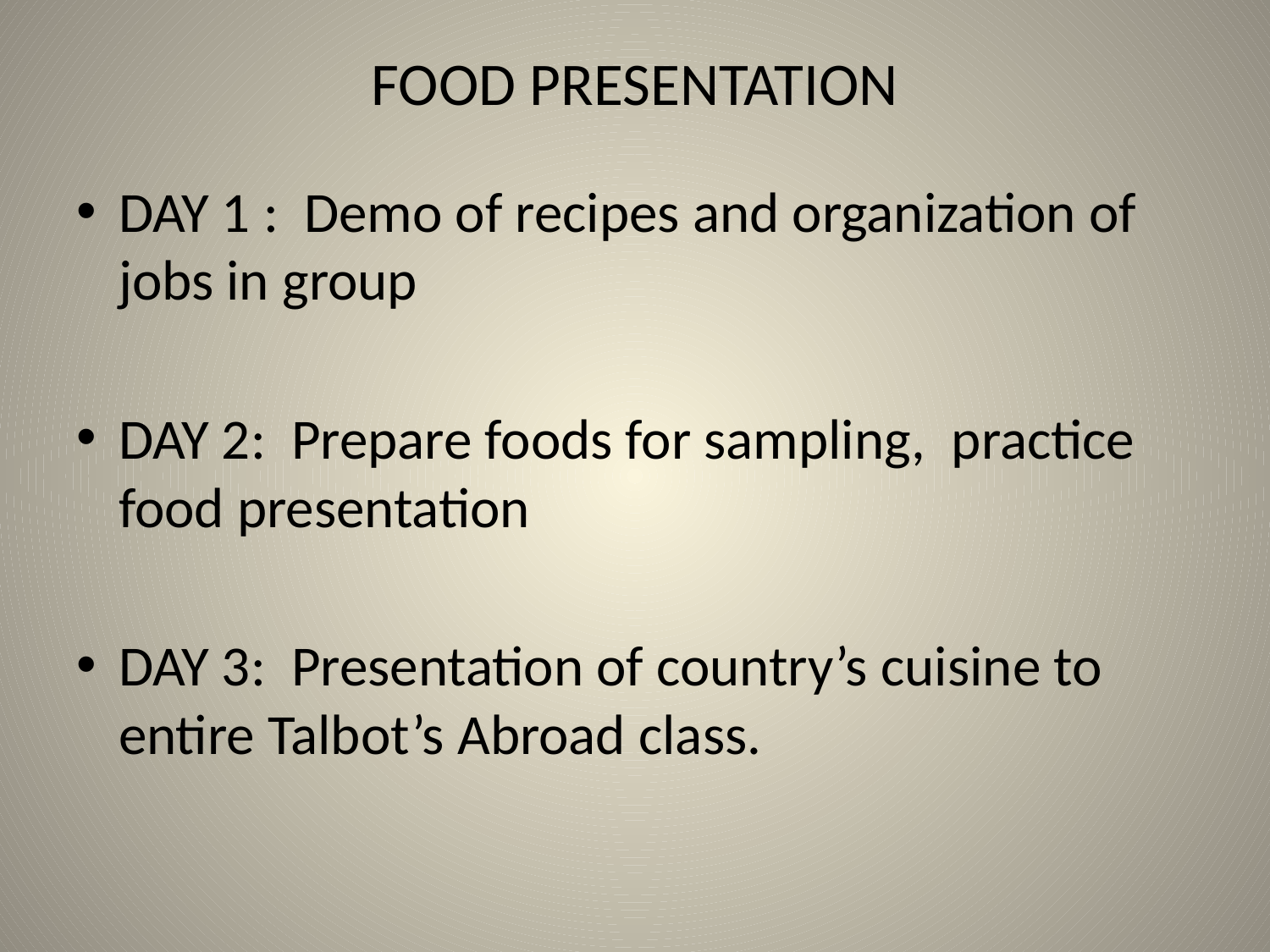

# FOOD PRESENTATION
DAY 1 :  Demo of recipes and organization of jobs in group

DAY 2:  Prepare foods for sampling,  practice food presentation

DAY 3:  Presentation of country’s cuisine to entire Talbot’s Abroad class.